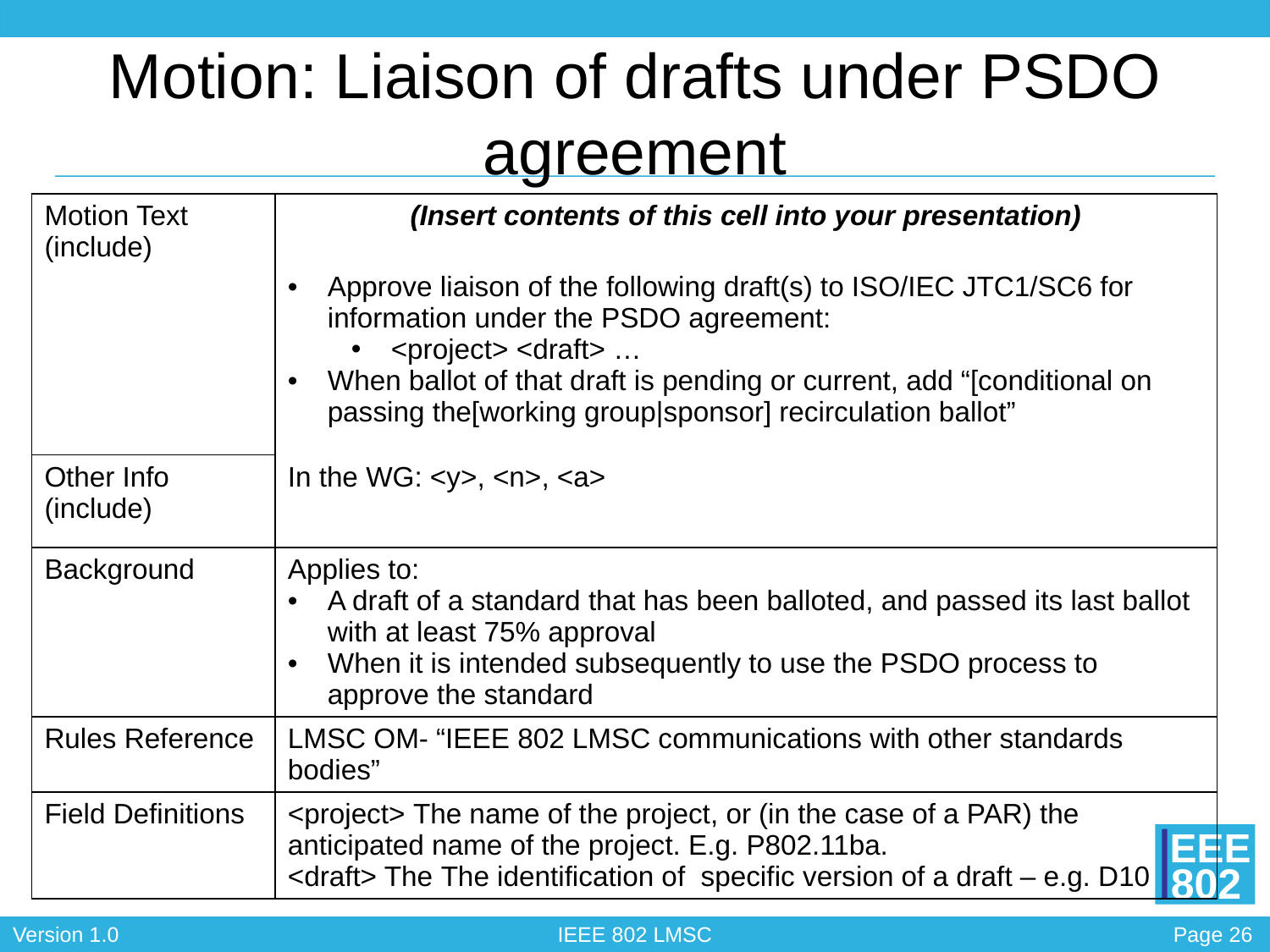

# Motion: Liaison of drafts under PSDO agreement
| Motion Text (include) | (Insert contents of this cell into your presentation) |
| --- | --- |
|  | Approve liaison of the following draft(s) to ISO/IEC JTC1/SC6 for information under the PSDO agreement: <project> <draft> … When ballot of that draft is pending or current, add “[conditional on passing the[working group|sponsor] recirculation ballot” |
| Other Info (include) | In the WG: <y>, <n>, <a> |
| Background | Applies to: A draft of a standard that has been balloted, and passed its last ballot with at least 75% approval When it is intended subsequently to use the PSDO process to approve the standard |
| Rules Reference | LMSC OM- “IEEE 802 LMSC communications with other standards bodies” |
| Field Definitions | <project> The name of the project, or (in the case of a PAR) the anticipated name of the project. E.g. P802.11ba. <draft> The The identification of specific version of a draft – e.g. D10 |